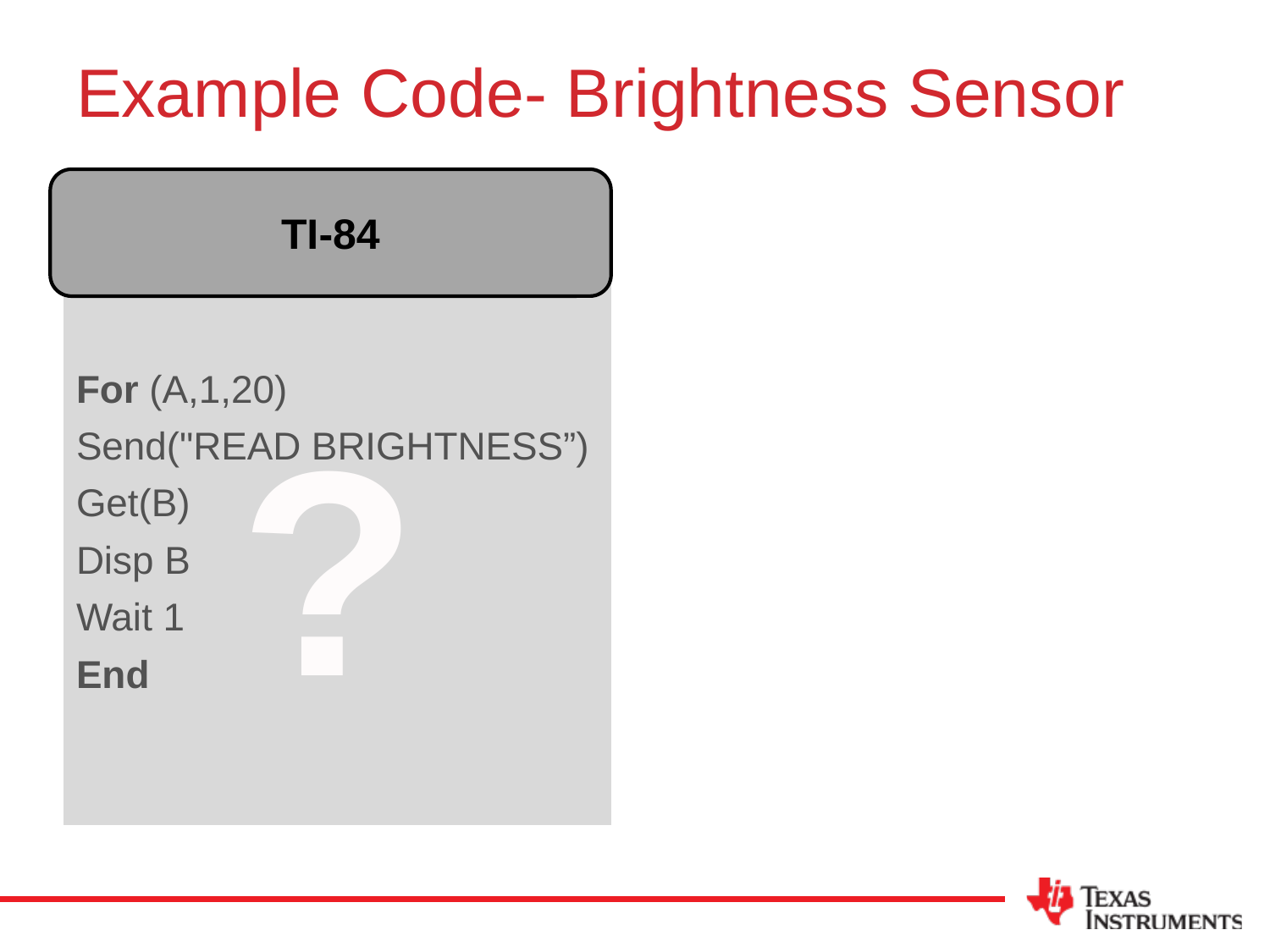

# Example Code- Brightness Sensor
TI-84
Sample Code:

For (A,1,20)
Send("READ BRIGHTNESS”)
Get(B)
Disp B
Wait 1
End

?